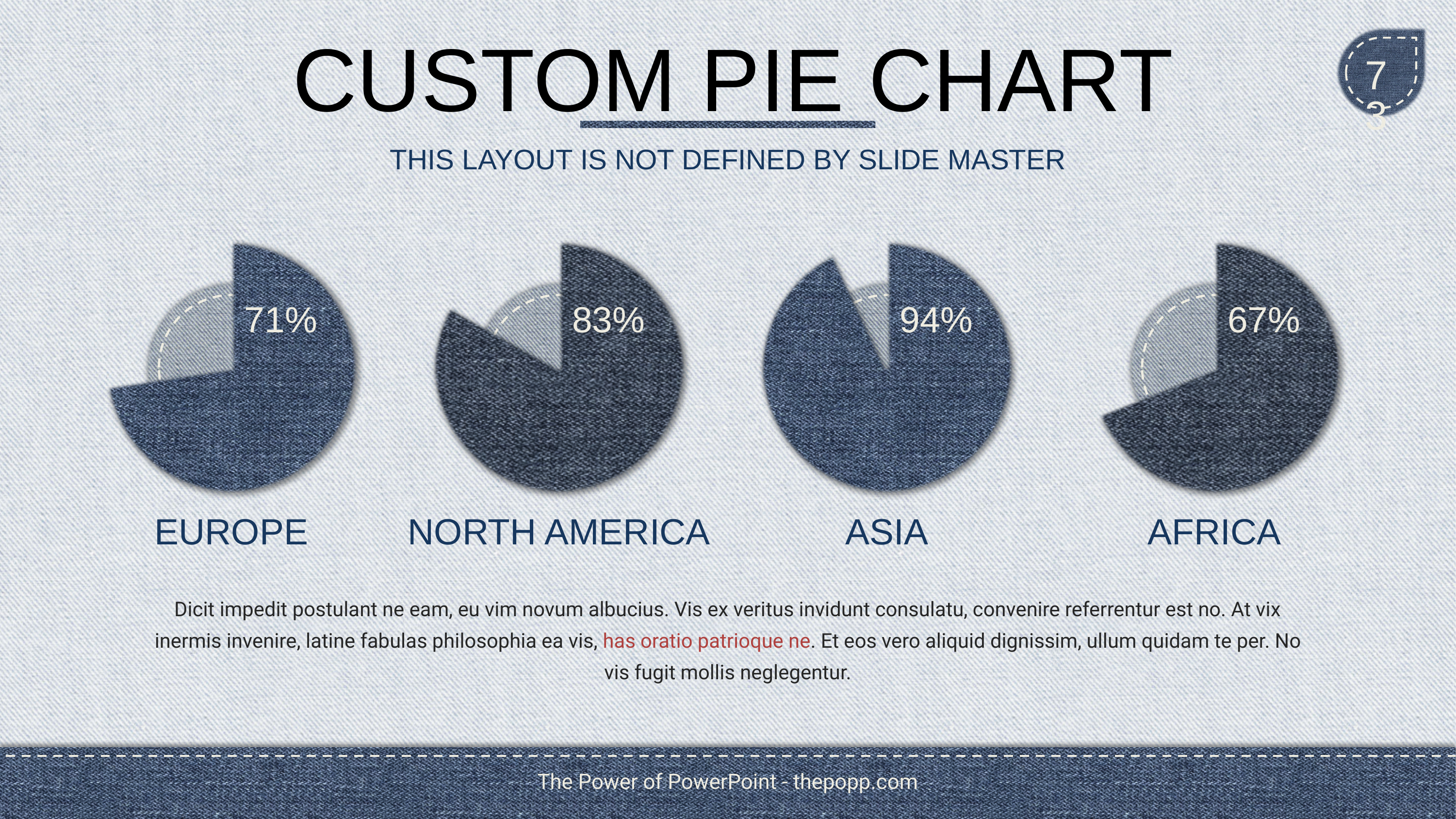

# CUSTOM PIE CHART
73
THIS LAYOUT IS NOT DEFINED BY SLIDE MASTER

94%
71%
83%
67%

ASIA
EUROPE
NORTH AMERICA
AFRICA
Dicit impedit postulant ne eam, eu vim novum albucius. Vis ex veritus invidunt consulatu, convenire referrentur est no. At vix inermis invenire, latine fabulas philosophia ea vis, has oratio patrioque ne. Et eos vero aliquid dignissim, ullum quidam te per. No vis fugit mollis neglegentur.
The Power of PowerPoint - thepopp.com